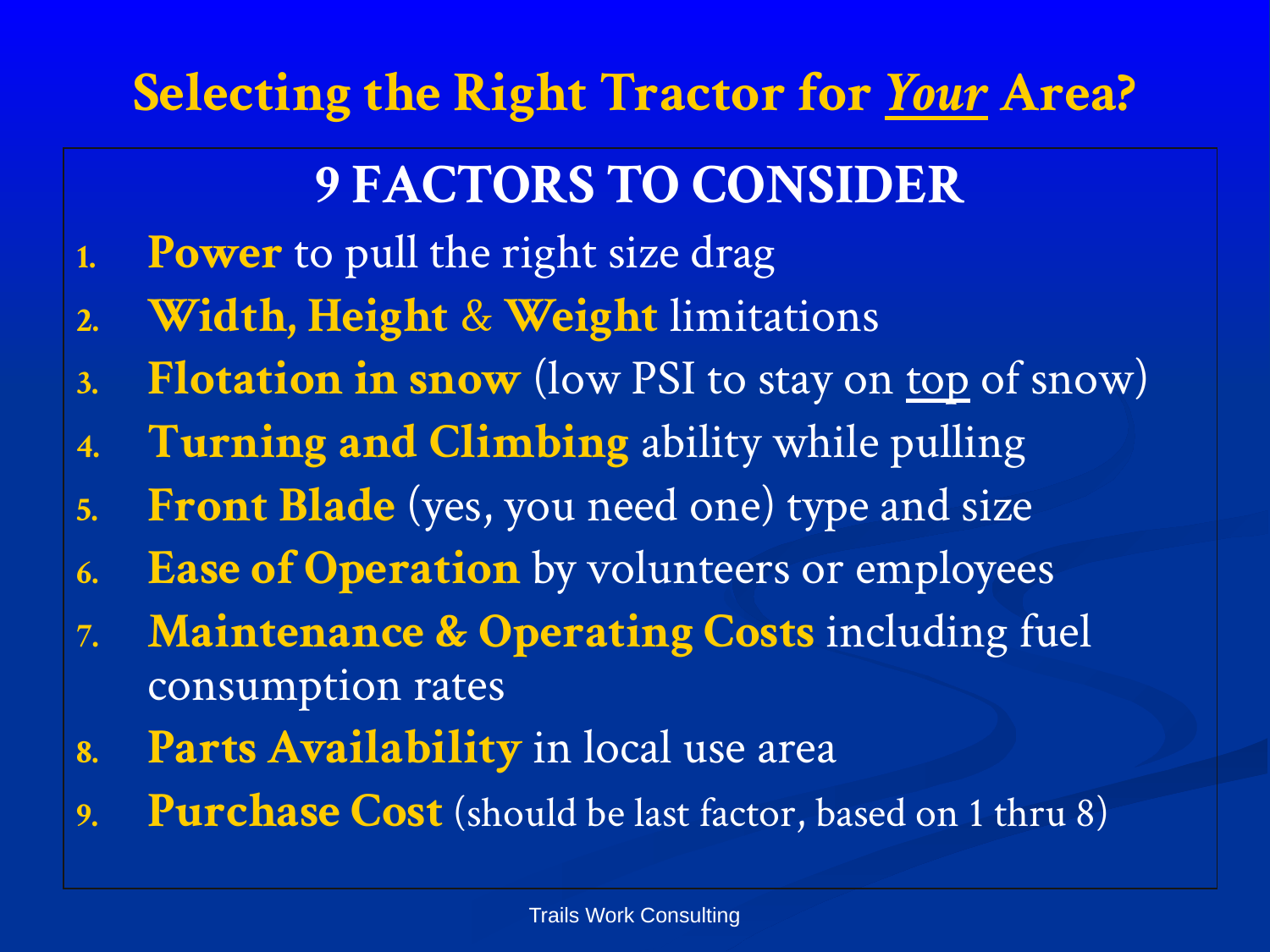

# Selecting the Right Tractor for Your Area?
9 FACTORS TO CONSIDER
Power to pull the right size drag
Width, Height & Weight limitations
Flotation in snow (low PSI to stay on top of snow)
Turning and Climbing ability while pulling
Front Blade (yes, you need one) type and size
Ease of Operation by volunteers or employees
Maintenance & Operating Costs including fuel consumption rates
Parts Availability in local use area
Purchase Cost (should be last factor, based on 1 thru 8)
Trails Work Consulting